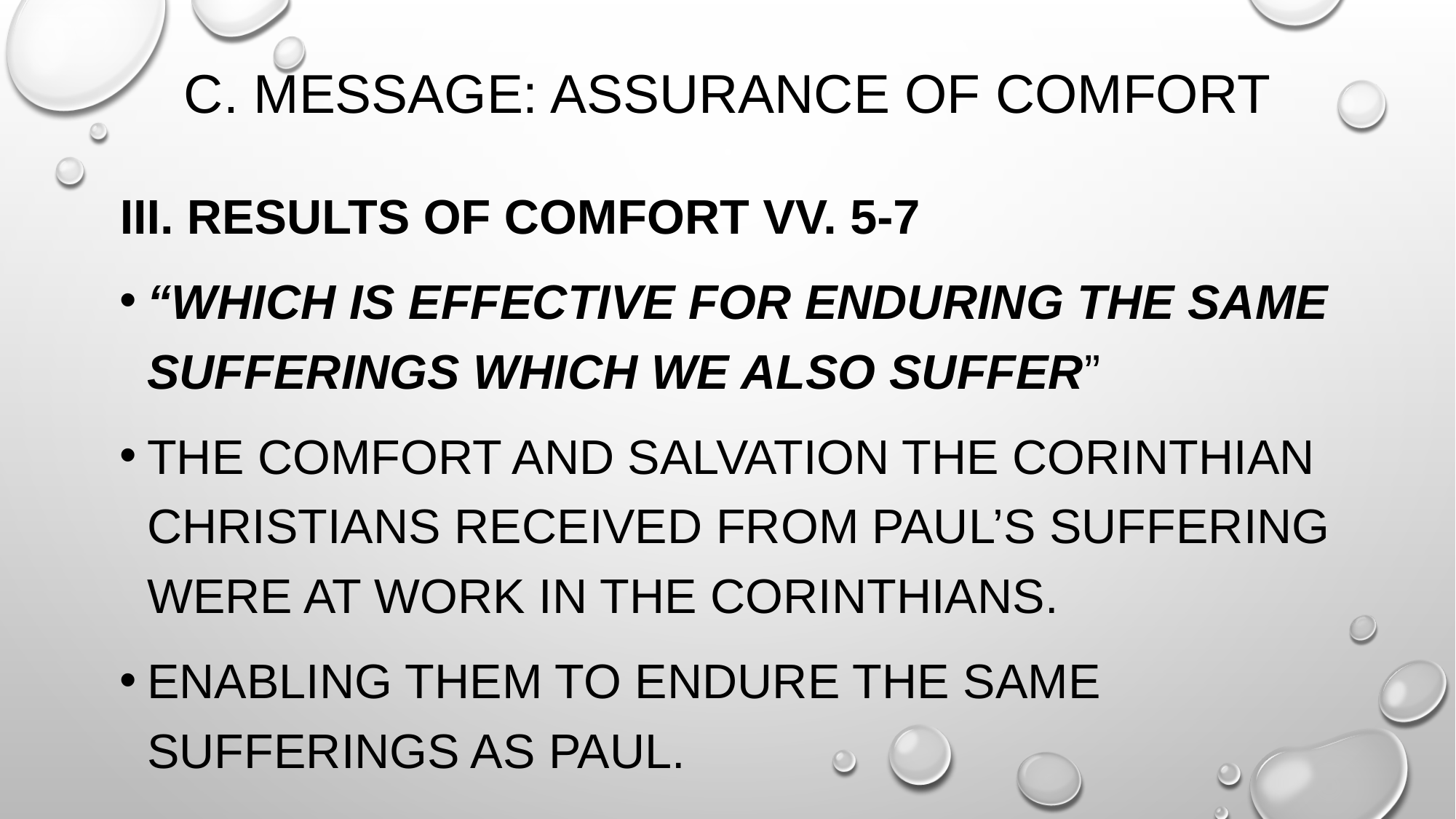

# c. message: assurance of comfort
III. results of comfort vv. 5-7
“Which is effective for enduring the same sufferings which we also suffer”
The comfort and salvation the Corinthian Christians received from Paul’s suffering were at work in the Corinthians.
Enabling them to endure the same sufferings as paul.